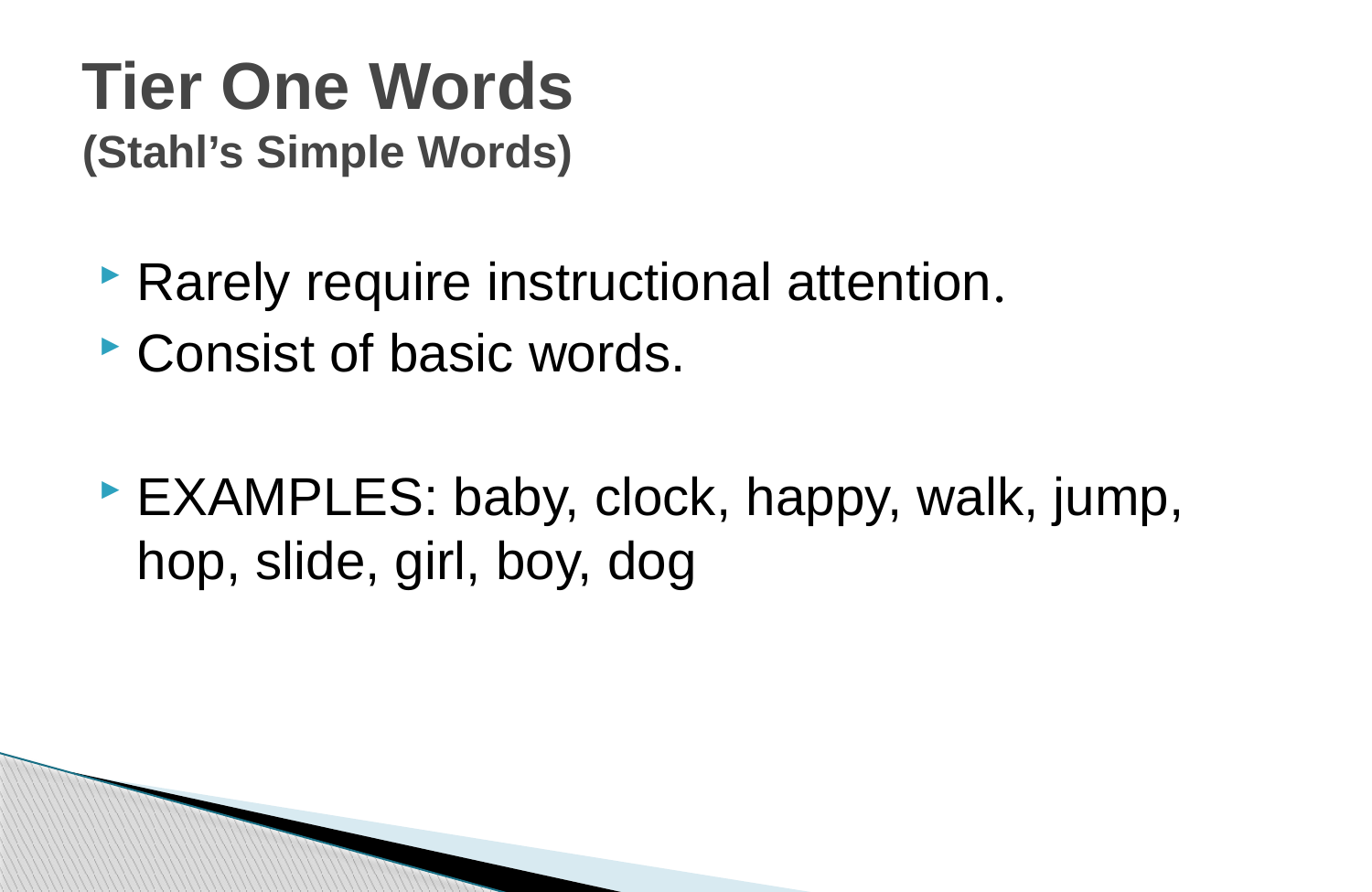

# Tier One Words (Stahl’s Simple Words)
Rarely require instructional attention.
Consist of basic words.

EXAMPLES: baby, clock, happy, walk, jump, hop, slide, girl, boy, dog